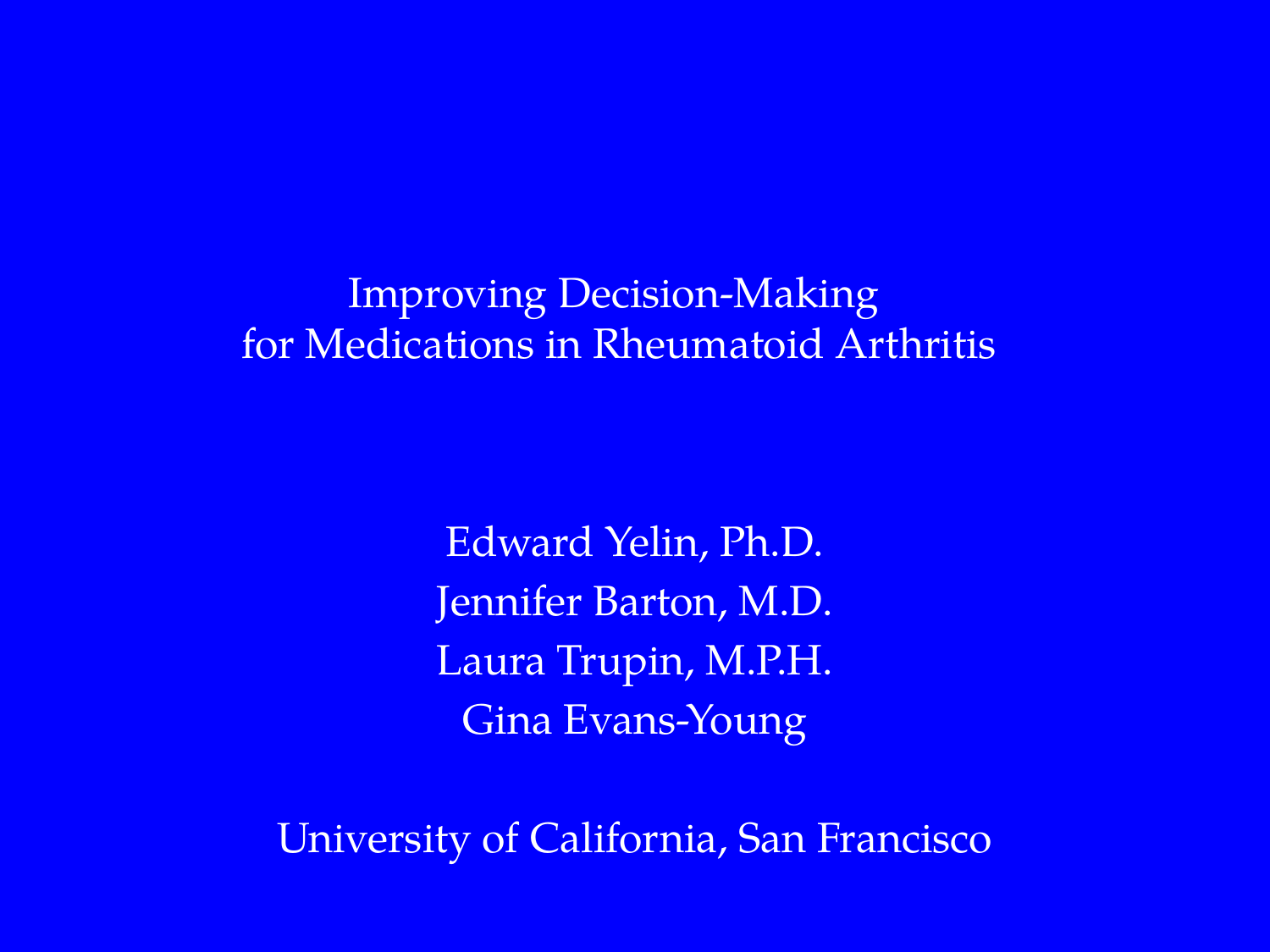

# Improving Decision-Making for Medications in Rheumatoid Arthritis
Edward Yelin, Ph.D.
Jennifer Barton, M.D.
Laura Trupin, M.P.H.
Gina Evans-Young

University of California, San Francisco